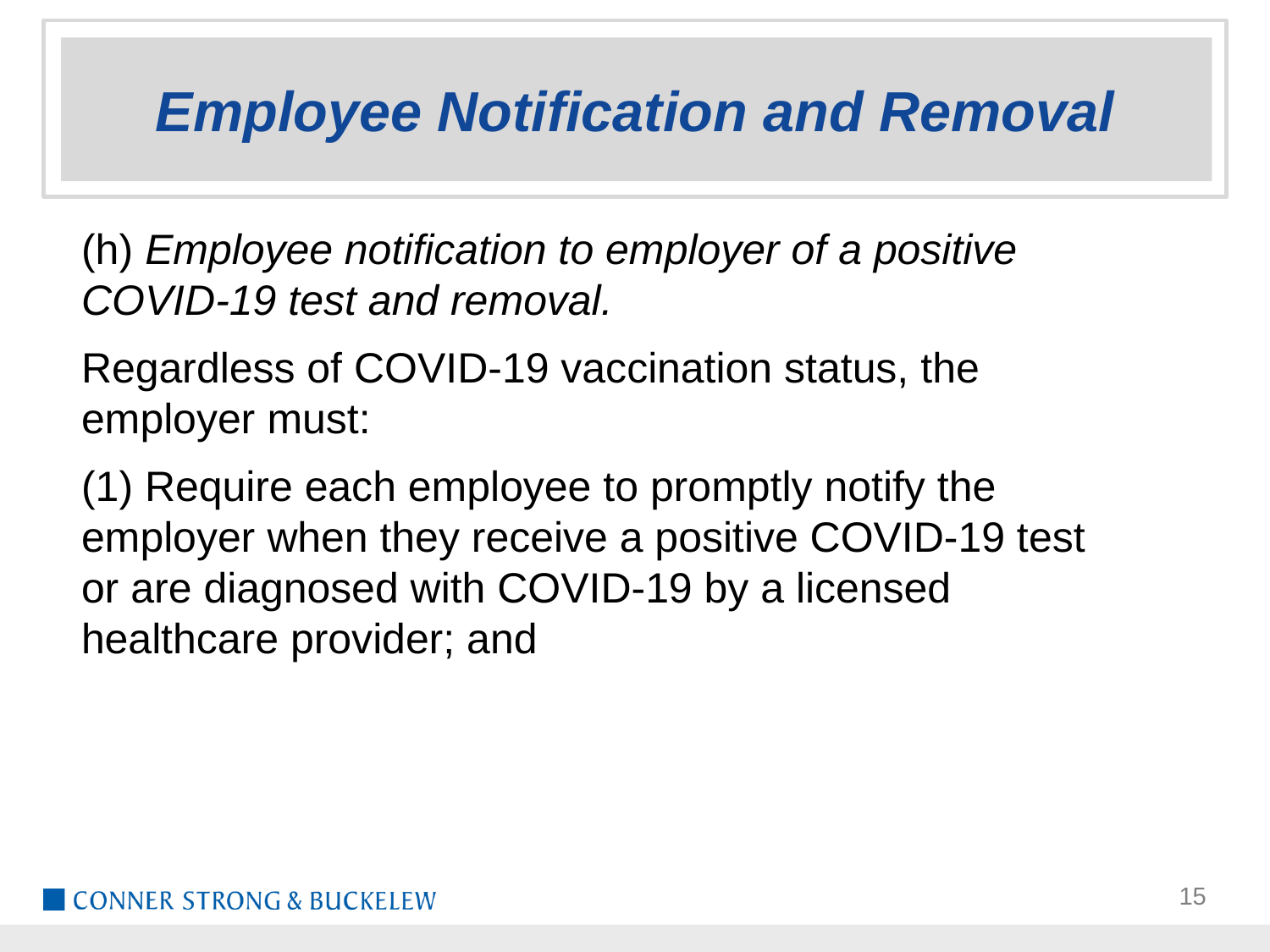

# Employee Notification and Removal
(h) Employee notification to employer of a positive COVID-19 test and removal.
Regardless of COVID-19 vaccination status, the employer must:
(1) Require each employee to promptly notify the employer when they receive a positive COVID-19 test or are diagnosed with COVID-19 by a licensed healthcare provider; and